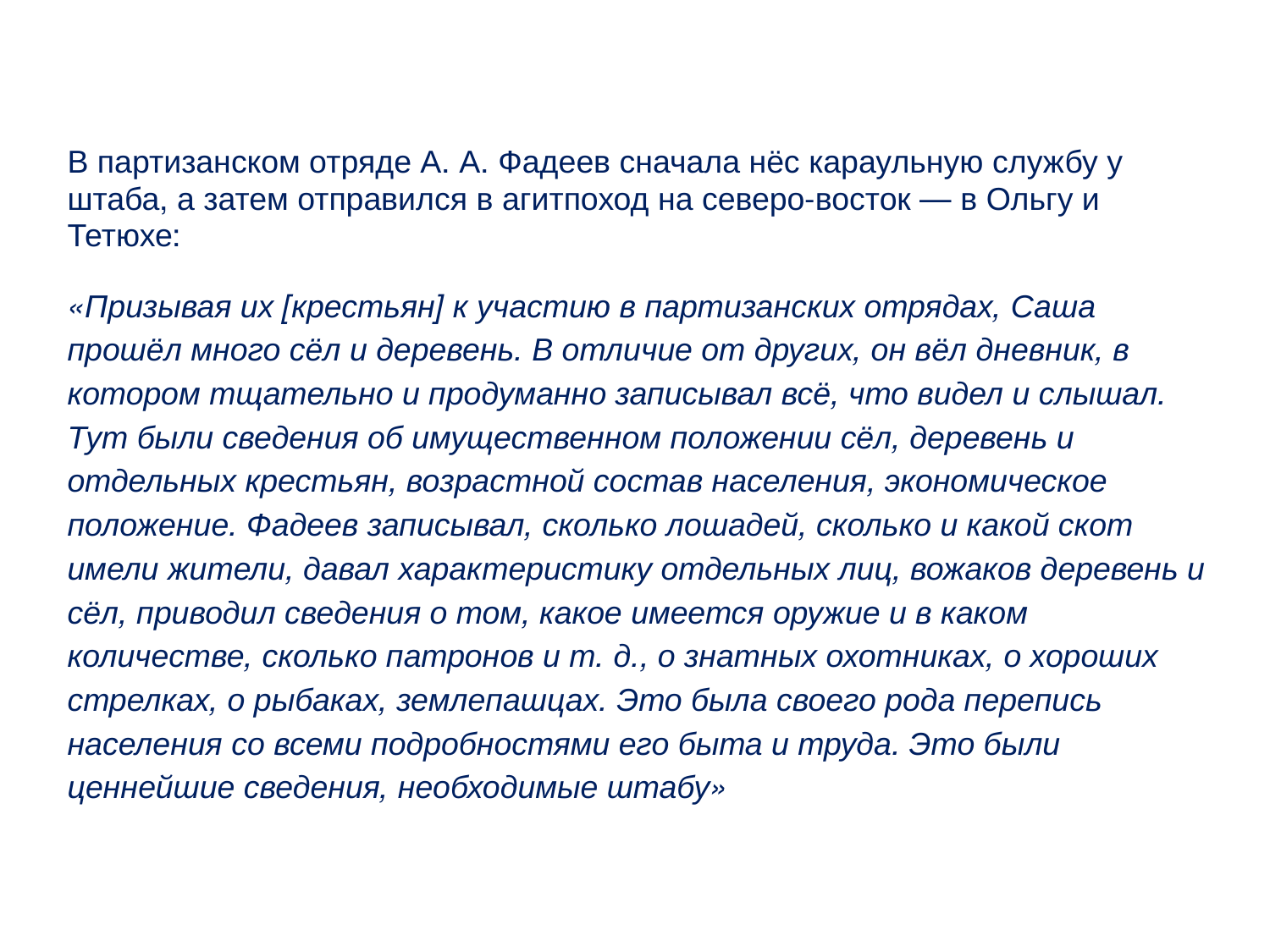

В партизанском отряде А. А. Фадеев сначала нёс караульную службу у штаба, а затем отправился в агитпоход на северо-восток — в Ольгу и Тетюхе:
«Призывая их [крестьян] к участию в партизанских отрядах, Саша прошёл много сёл и деревень. В отличие от других, он вёл дневник, в котором тщательно и продуманно записывал всё, что видел и слышал. Тут были сведения об имущественном положении сёл, деревень и отдельных крестьян, возрастной состав населения, экономическое положение. Фадеев записывал, сколько лошадей, сколько и какой скот имели жители, давал характеристику отдельных лиц, вожаков деревень и сёл, приводил сведения о том, какое имеется оружие и в каком количестве, сколько патронов и т. д., о знатных охотниках, о хороших стрелках, о рыбаках, землепашцах. Это была своего рода перепись населения со всеми подробностями его быта и труда. Это были ценнейшие сведения, необходимые штабу»